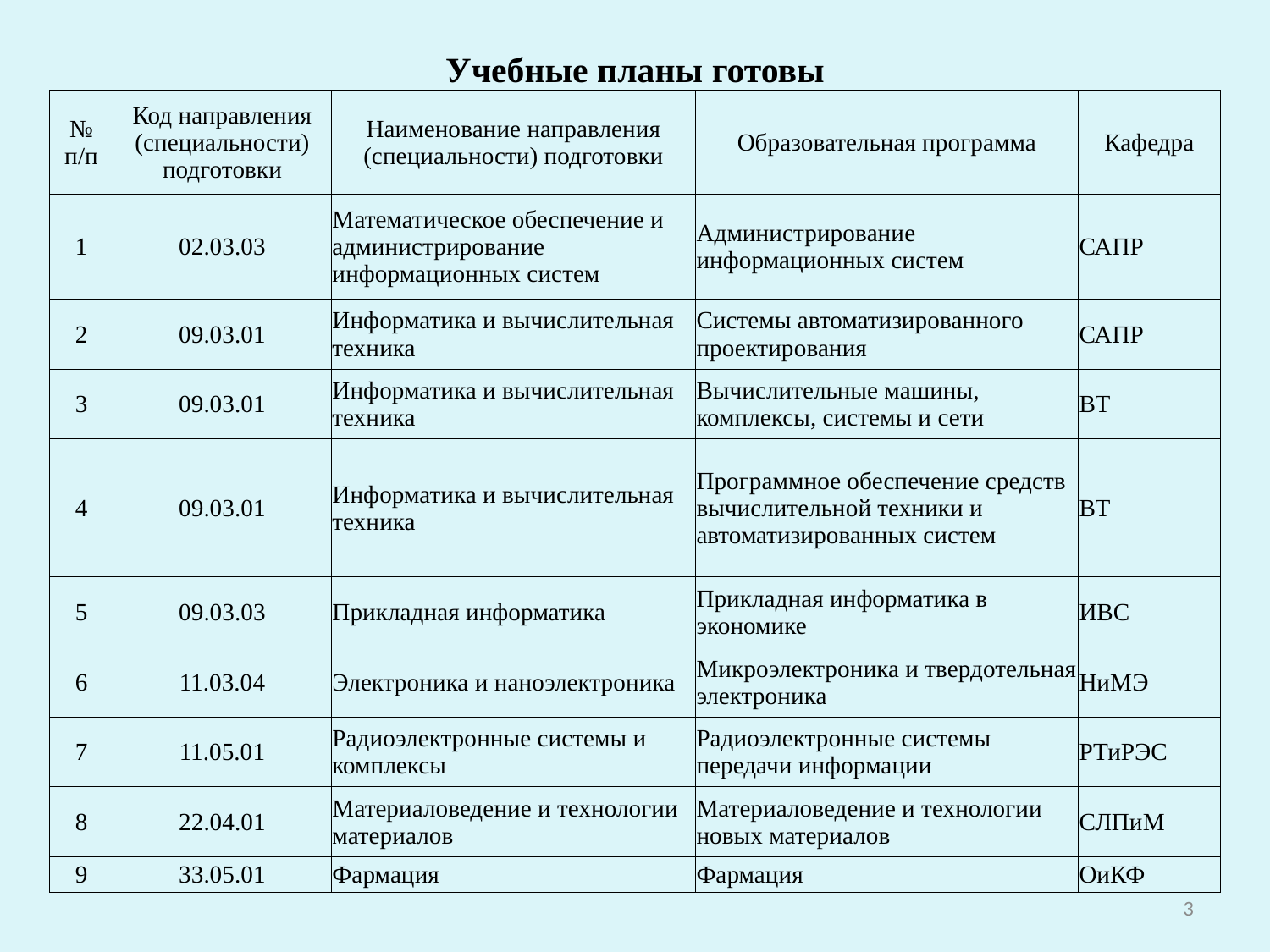

| Учебные планы готовы |  |  |  |  |
| --- | --- | --- | --- | --- |
| № п/п | Код направления (специальности) подготовки | Наименование направления (специальности) подготовки | Образовательная программа | Кафедра |
| 1 | 02.03.03 | Математическое обеспечение и администрирование информационных систем | Администрирование информационных систем | САПР |
| 2 | 09.03.01 | Информатика и вычислительная техника | Системы автоматизированного проектирования | САПР |
| 3 | 09.03.01 | Информатика и вычислительная техника | Вычислительные машины, комплексы, системы и сети | ВТ |
| 4 | 09.03.01 | Информатика и вычислительная техника | Программное обеспечение средств вычислительной техники и автоматизированных систем | ВТ |
| 5 | 09.03.03 | Прикладная информатика | Прикладная информатика в экономике | ИВС |
| 6 | 11.03.04 | Электроника и наноэлектроника | Микроэлектроника и твердотельная электроника | НиМЭ |
| 7 | 11.05.01 | Радиоэлектронные системы и комплексы | Радиоэлектронные системы передачи информации | РТиРЭС |
| 8 | 22.04.01 | Материаловедение и технологии материалов | Материаловедение и технологии новых материалов | СЛПиМ |
| 9 | 33.05.01 | Фармация | Фармация | ОиКФ |
3